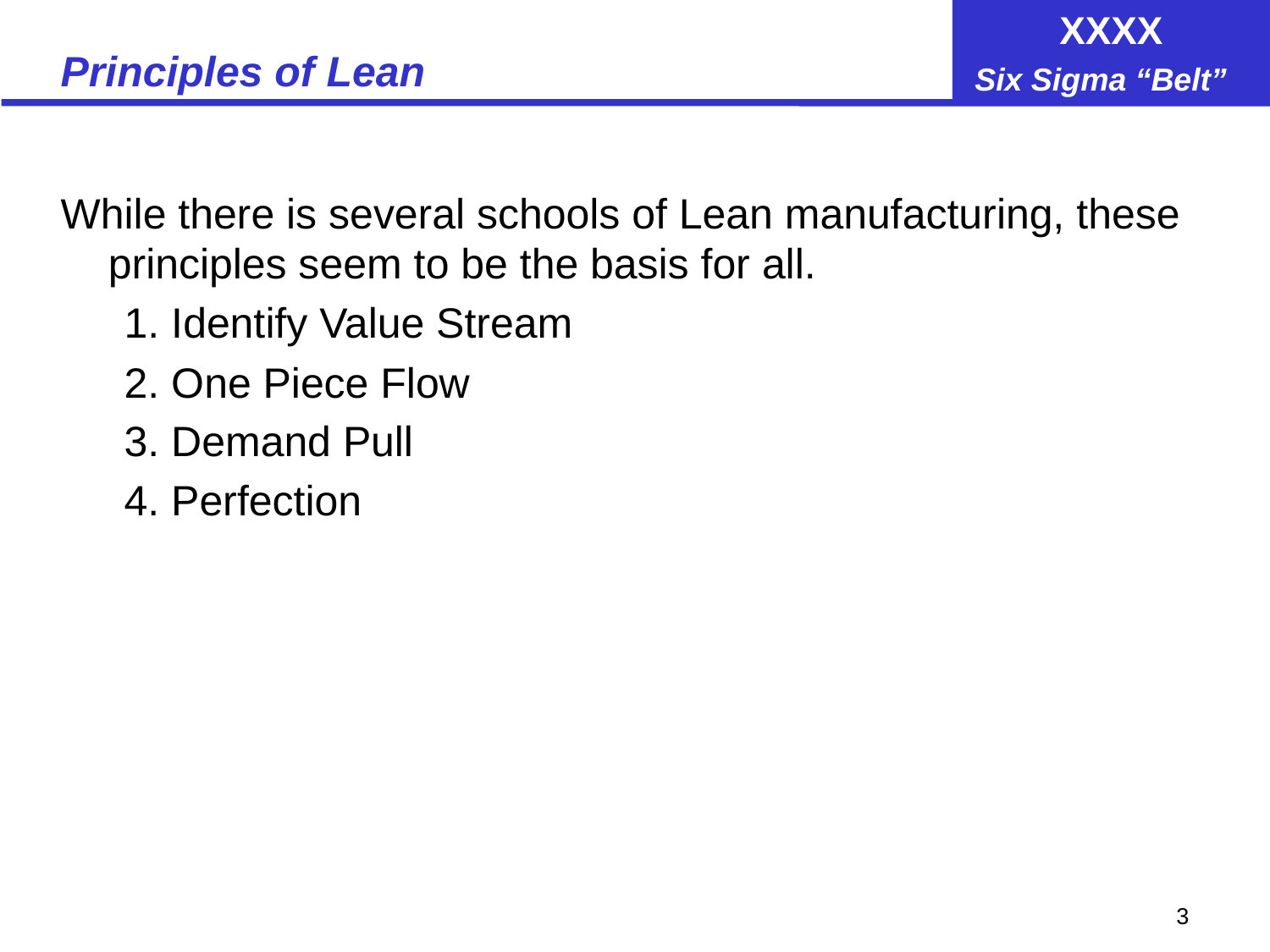

# Principles of Lean
While there is several schools of Lean manufacturing, these principles seem to be the basis for all.
1. Identify Value Stream
2. One Piece Flow
3. Demand Pull
4. Perfection